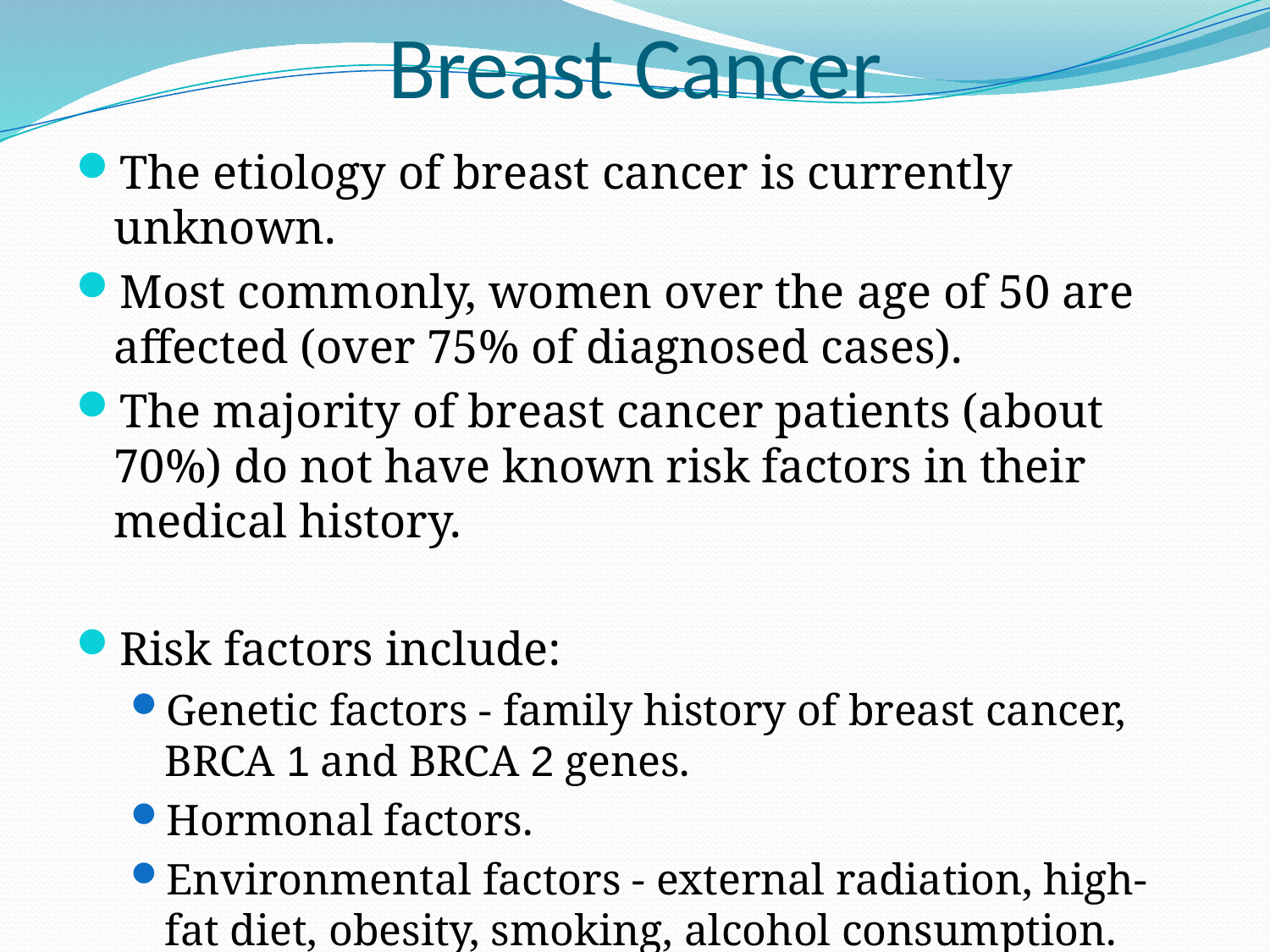

# Breast Cancer
The etiology of breast cancer is currently unknown.
Most commonly, women over the age of 50 are affected (over 75% of diagnosed cases).
The majority of breast cancer patients (about 70%) do not have known risk factors in their medical history.

Risk factors include:
Genetic factors - family history of breast cancer, BRCA 1 and BRCA 2 genes.
Hormonal factors.
Environmental factors - external radiation, high-fat diet, obesity, smoking, alcohol consumption.